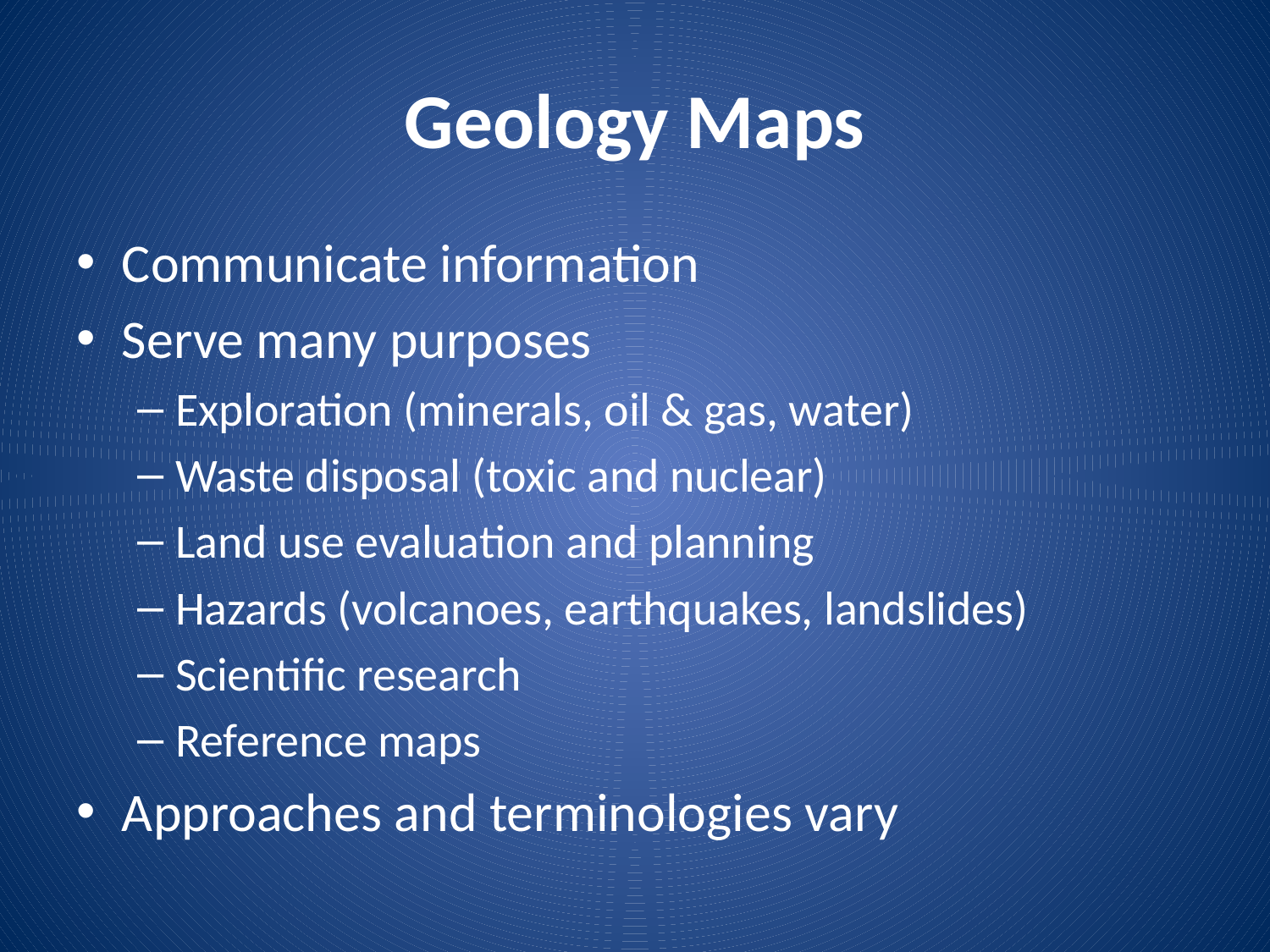

# Geology Maps
Communicate information
Serve many purposes
Exploration (minerals, oil & gas, water)
Waste disposal (toxic and nuclear)
Land use evaluation and planning
Hazards (volcanoes, earthquakes, landslides)
Scientific research
Reference maps
Approaches and terminologies vary